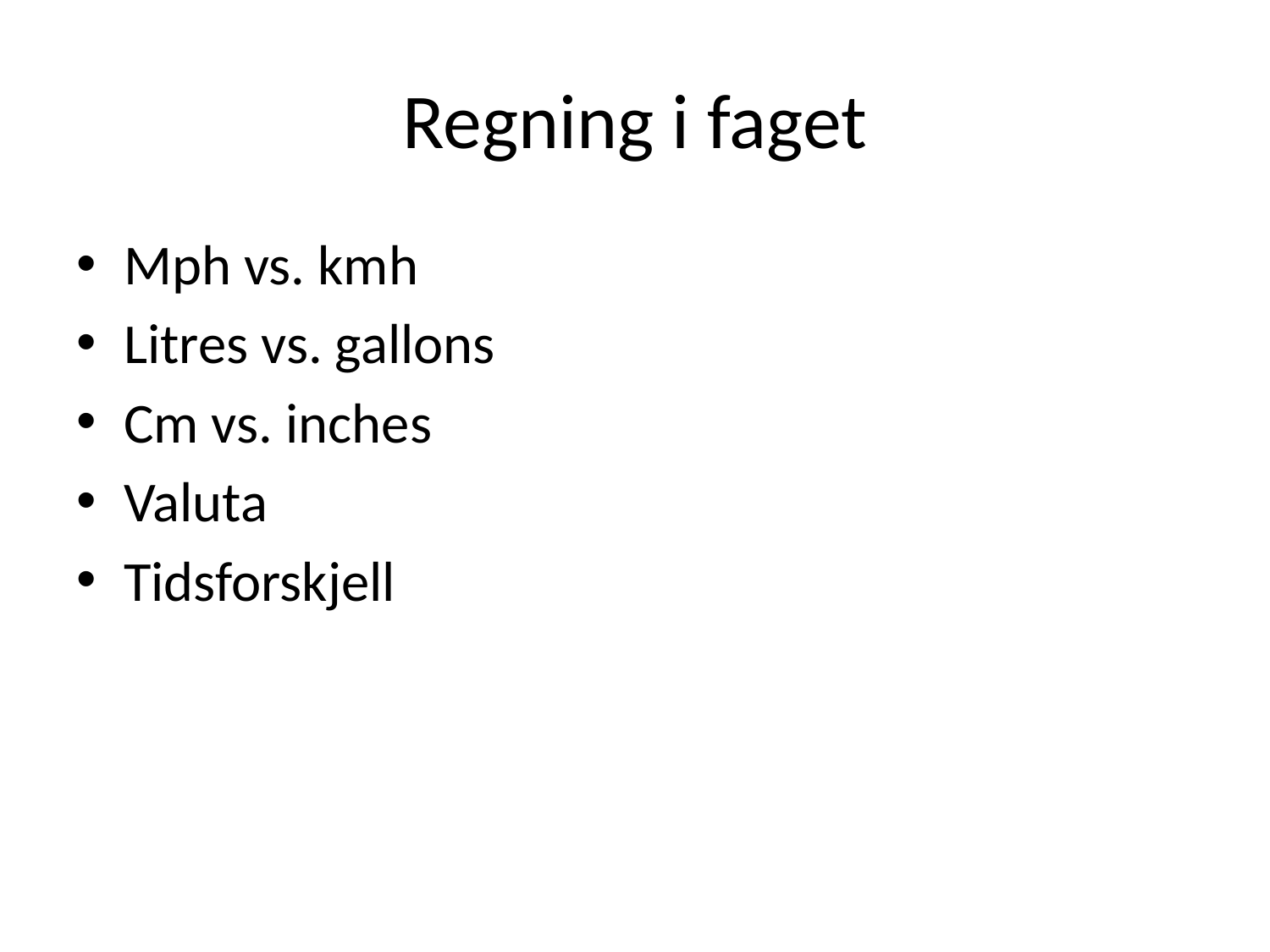

# Regning i faget
Mph vs. kmh
Litres vs. gallons
Cm vs. inches
Valuta
Tidsforskjell